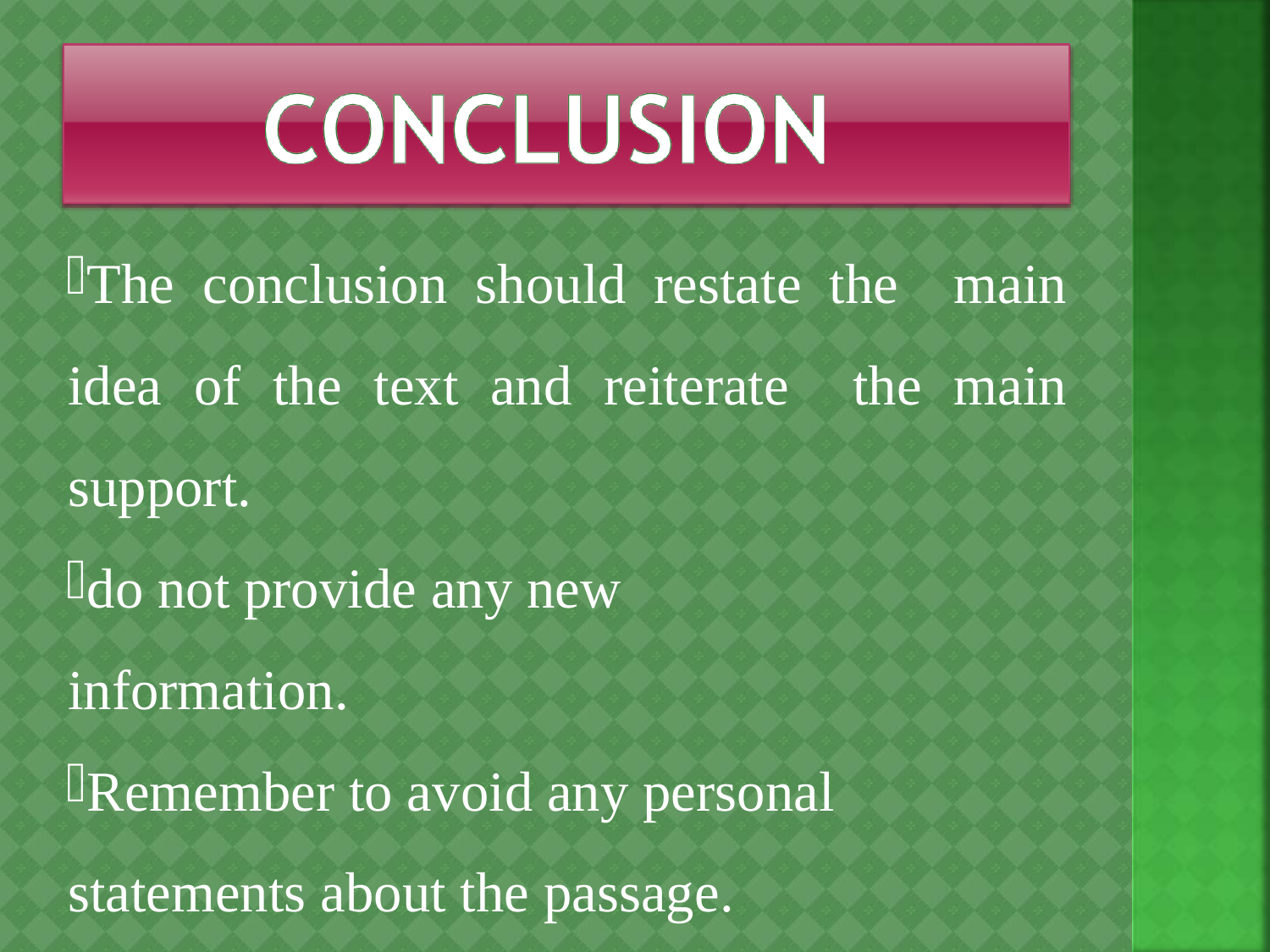

The conclusion should restate the  main idea of the text and reiterate  the main support.
do not provide any new  information.
Remember to avoid any personal  statements about the passage.